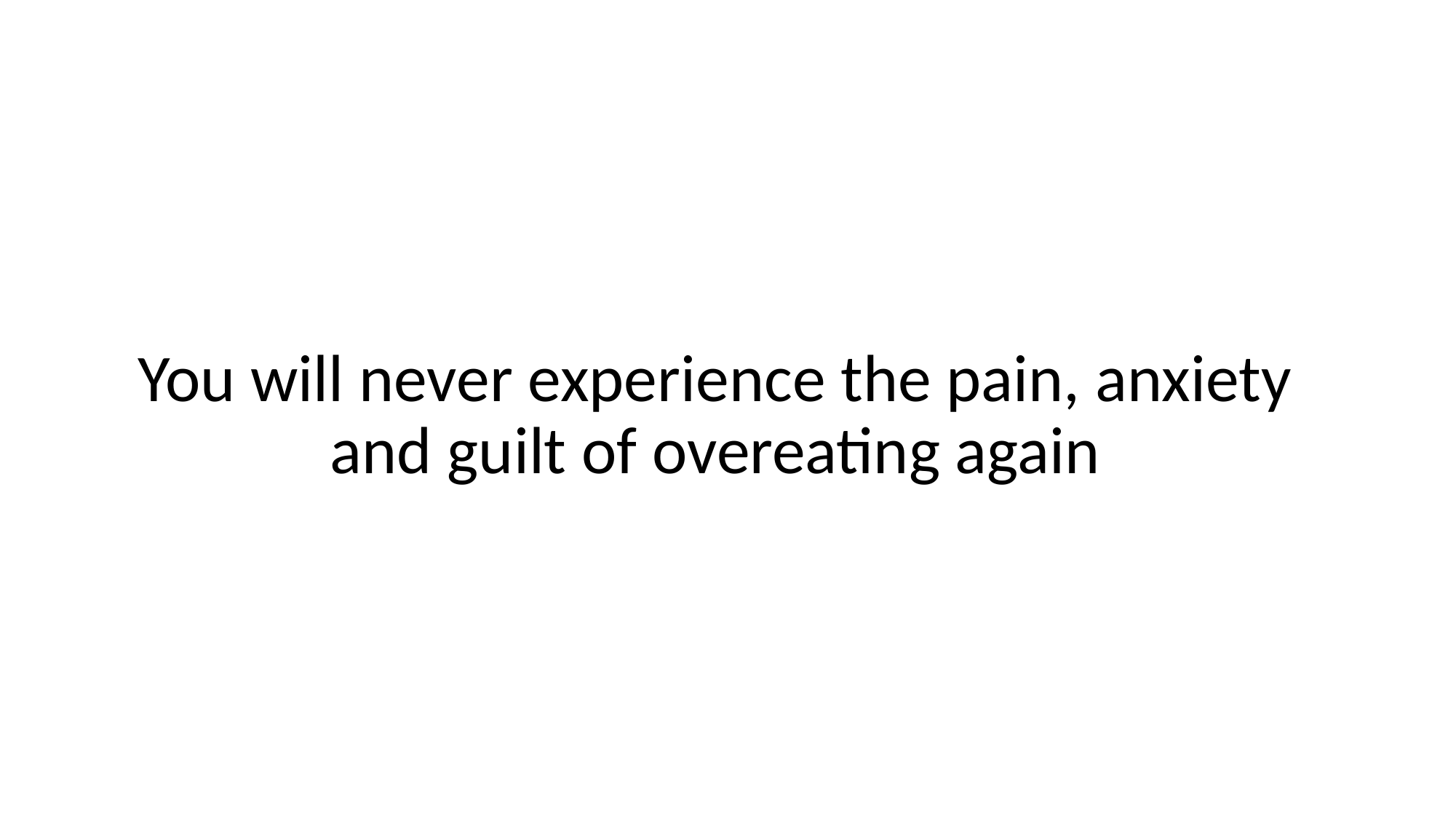

You will never experience the pain, anxiety and guilt of overeating again